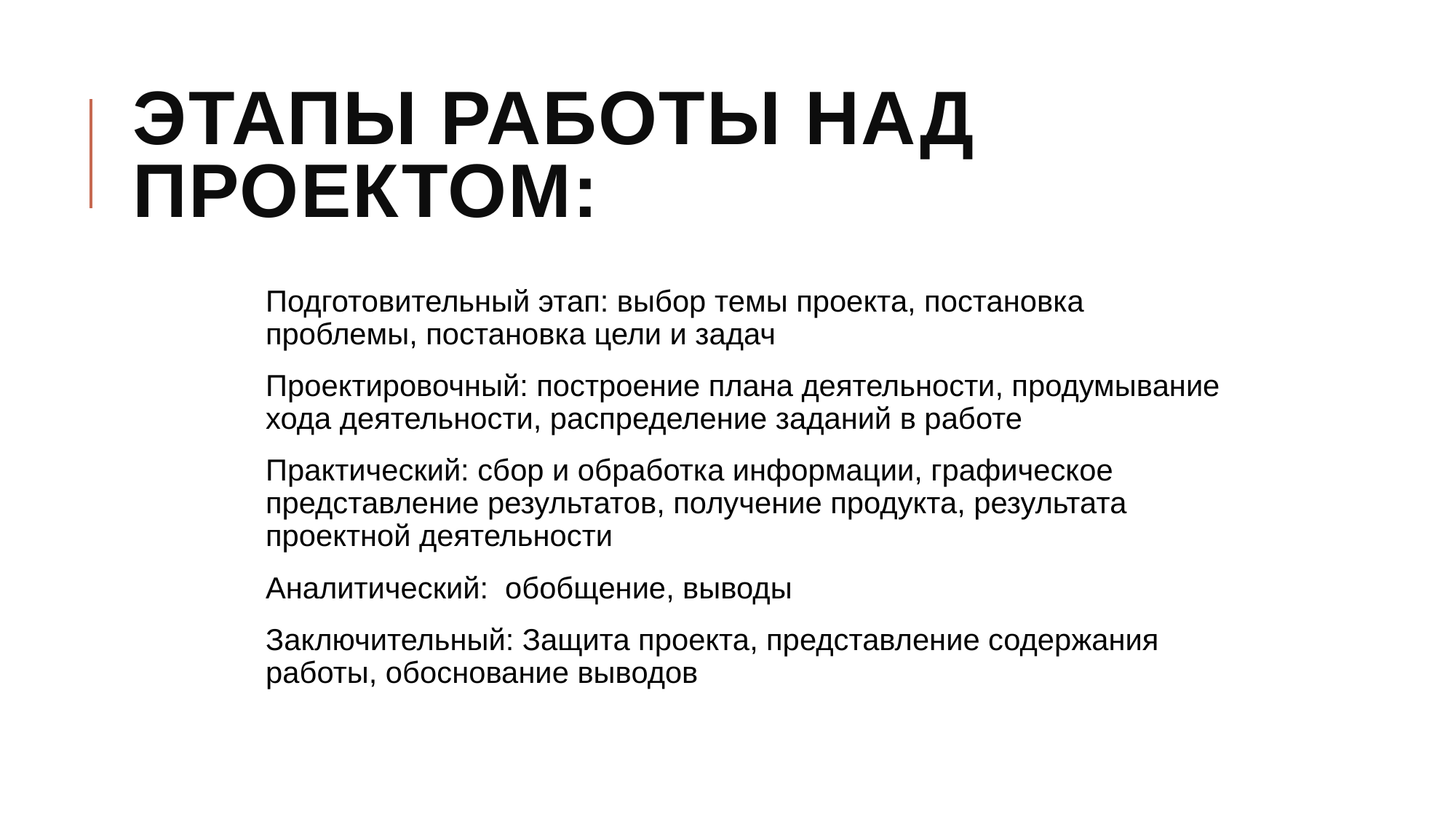

# Этапы работы над проектом:
Подготовительный этап: выбор темы проекта, постановка проблемы, постановка цели и задач
Проектировочный: построение плана деятельности, продумывание хода деятельности, распределение заданий в работе
Практический: сбор и обработка информации, графическое представление результатов, получение продукта, результата проектной деятельности
Аналитический:  обобщение, выводы
Заключительный: Защита проекта, представление содержания работы, обоснование выводов